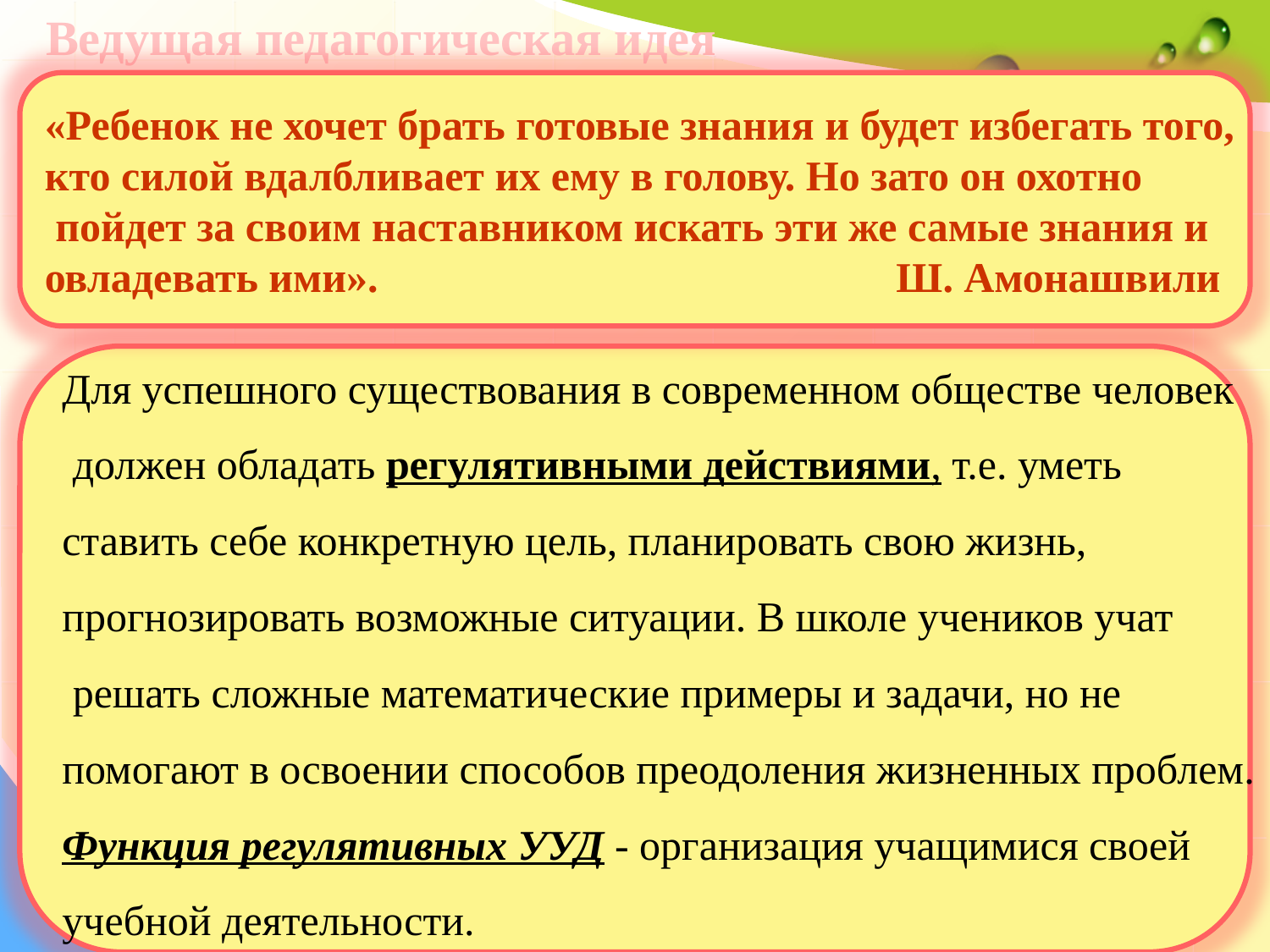

Ведущая педагогическая идея
«Ребенок не хочет брать готовые знания и будет избегать того,
кто силой вдалбливает их ему в голову. Но зато он охотно
 пойдет за своим наставником искать эти же самые знания и
овладевать ими».                                                 Ш. Амонашвили
Для успешного существования в современном обществе человек
 должен обладать регулятивными действиями, т.е. уметь
ставить себе конкретную цель, планировать свою жизнь,
прогнозировать возможные ситуации. В школе учеников учат
 решать сложные математические примеры и задачи, но не
помогают в освоении способов преодоления жизненных проблем.
Функция регулятивных УУД - организация учащимися своей
учебной деятельности.